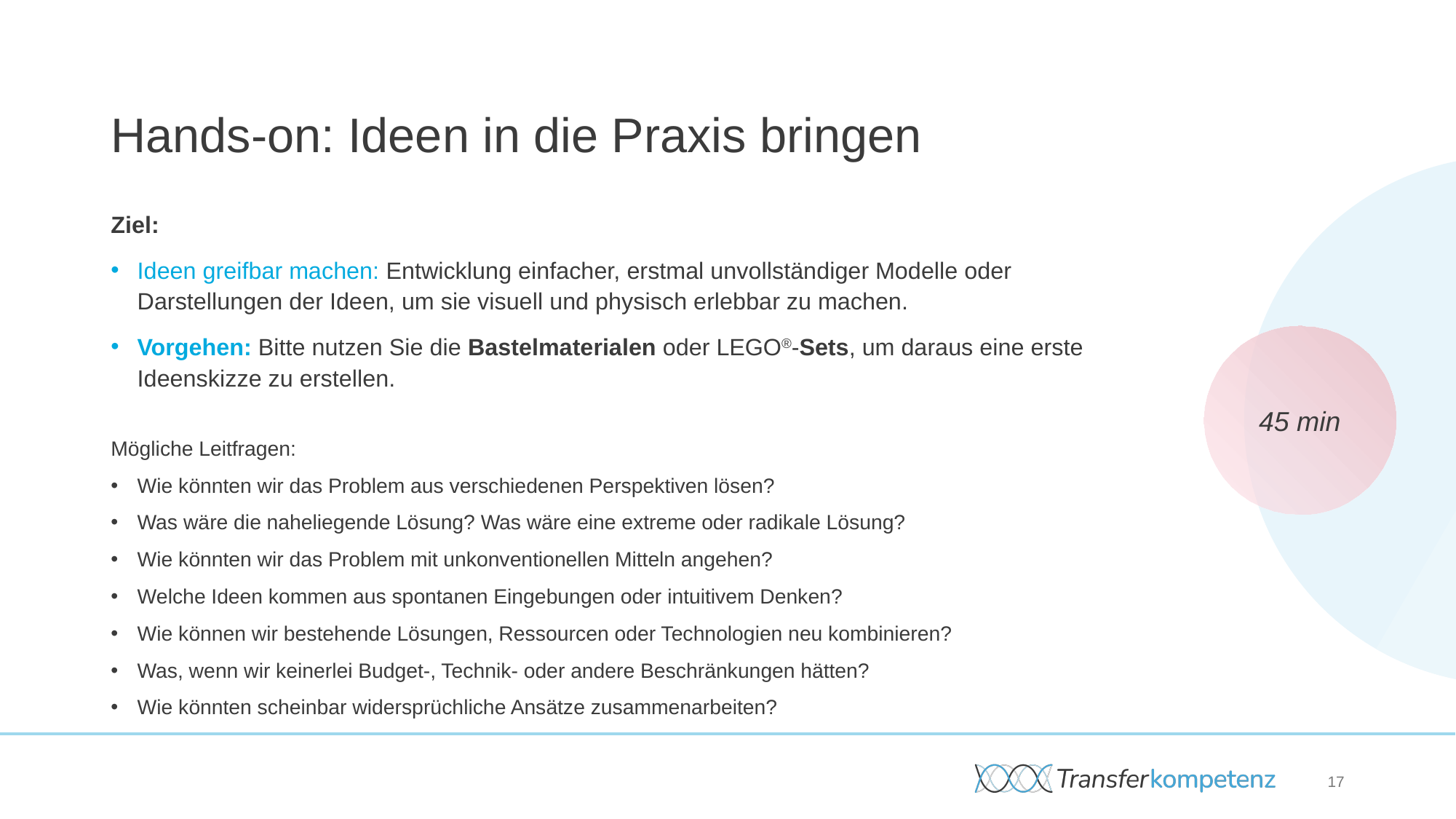

# Hands-on: Ideen in die Praxis bringen

Ziel:
Ideen greifbar machen: Entwicklung einfacher, erstmal unvollständiger Modelle oder Darstellungen der Ideen, um sie visuell und physisch erlebbar zu machen.​
Vorgehen: Bitte nutzen Sie die Bastelmaterialen oder LEGO®-Sets, um daraus eine erste Ideenskizze zu erstellen.​
Mögliche Leitfragen:​
Wie könnten wir das Problem aus verschiedenen Perspektiven lösen?​
Was wäre die naheliegende Lösung? Was wäre eine extreme oder radikale Lösung?​
Wie könnten wir das Problem mit unkonventionellen Mitteln angehen?​
Welche Ideen kommen aus spontanen Eingebungen oder intuitivem Denken?​
Wie können wir bestehende Lösungen, Ressourcen oder Technologien neu kombinieren?​
Was, wenn wir keinerlei Budget-, Technik- oder andere Beschränkungen hätten?​
Wie könnten scheinbar widersprüchliche Ansätze zusammenarbeiten?
45 min
17